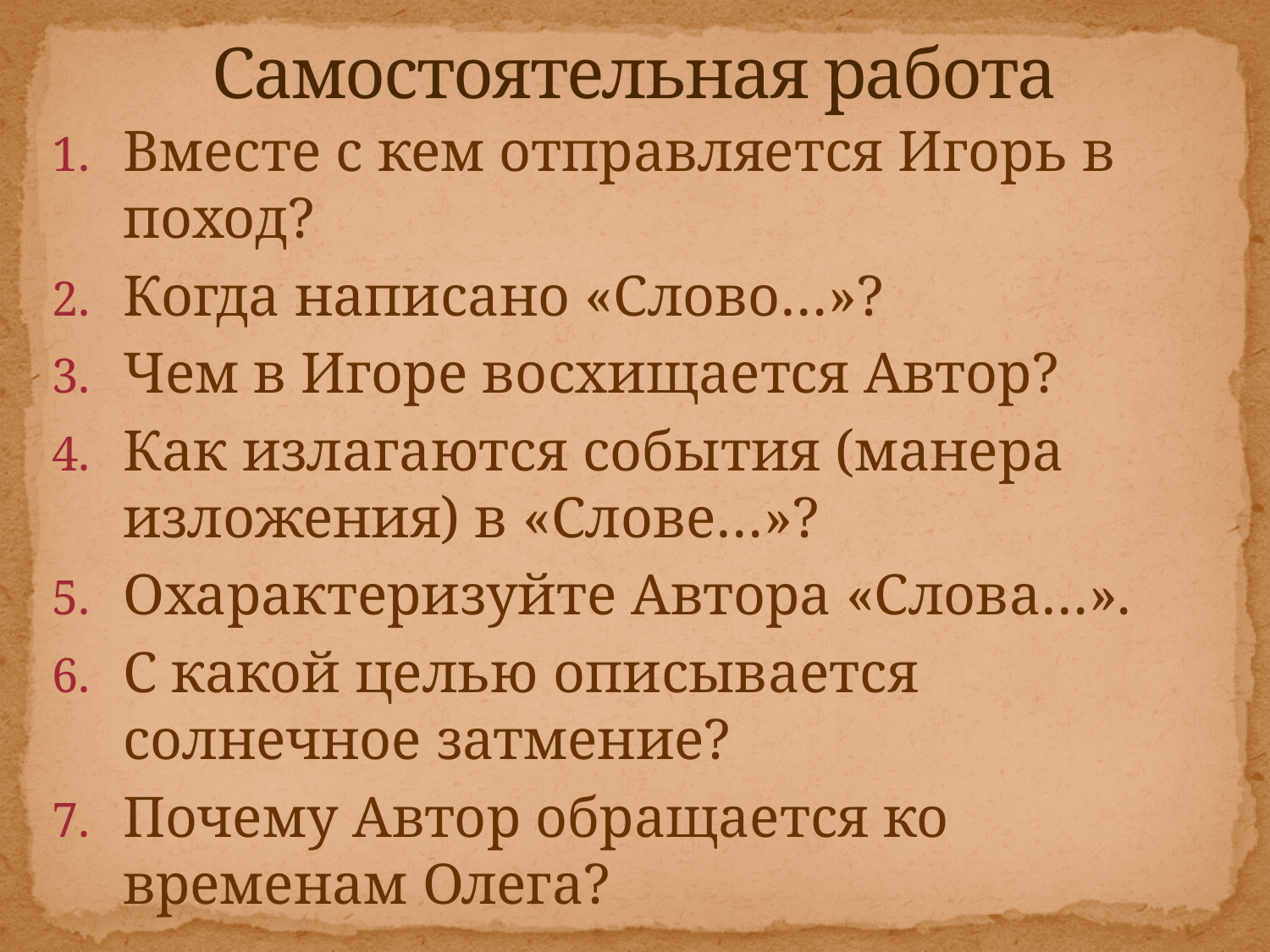

# Самостоятельная работа
Вместе с кем отправляется Игорь в поход?
Когда написано «Слово…»?
Чем в Игоре восхищается Автор?
Как излагаются события (манера изложения) в «Слове…»?
Охарактеризуйте Автора «Слова…».
С какой целью описывается солнечное затмение?
Почему Автор обращается ко временам Олега?